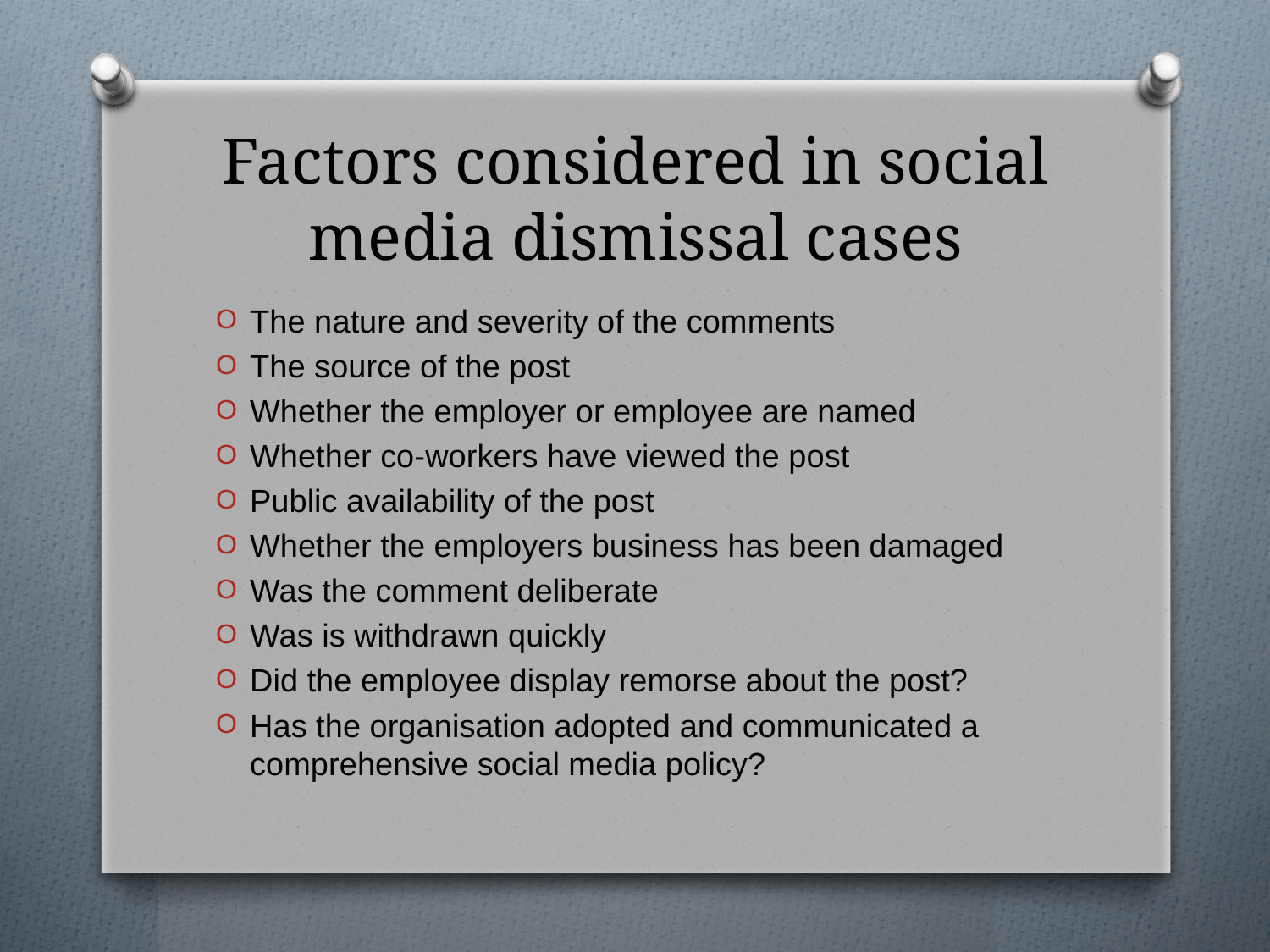

# Factors considered in social media dismissal cases
The nature and severity of the comments
The source of the post
Whether the employer or employee are named
Whether co-workers have viewed the post
Public availability of the post
Whether the employers business has been damaged
Was the comment deliberate
Was is withdrawn quickly
Did the employee display remorse about the post?
Has the organisation adopted and communicated a comprehensive social media policy?